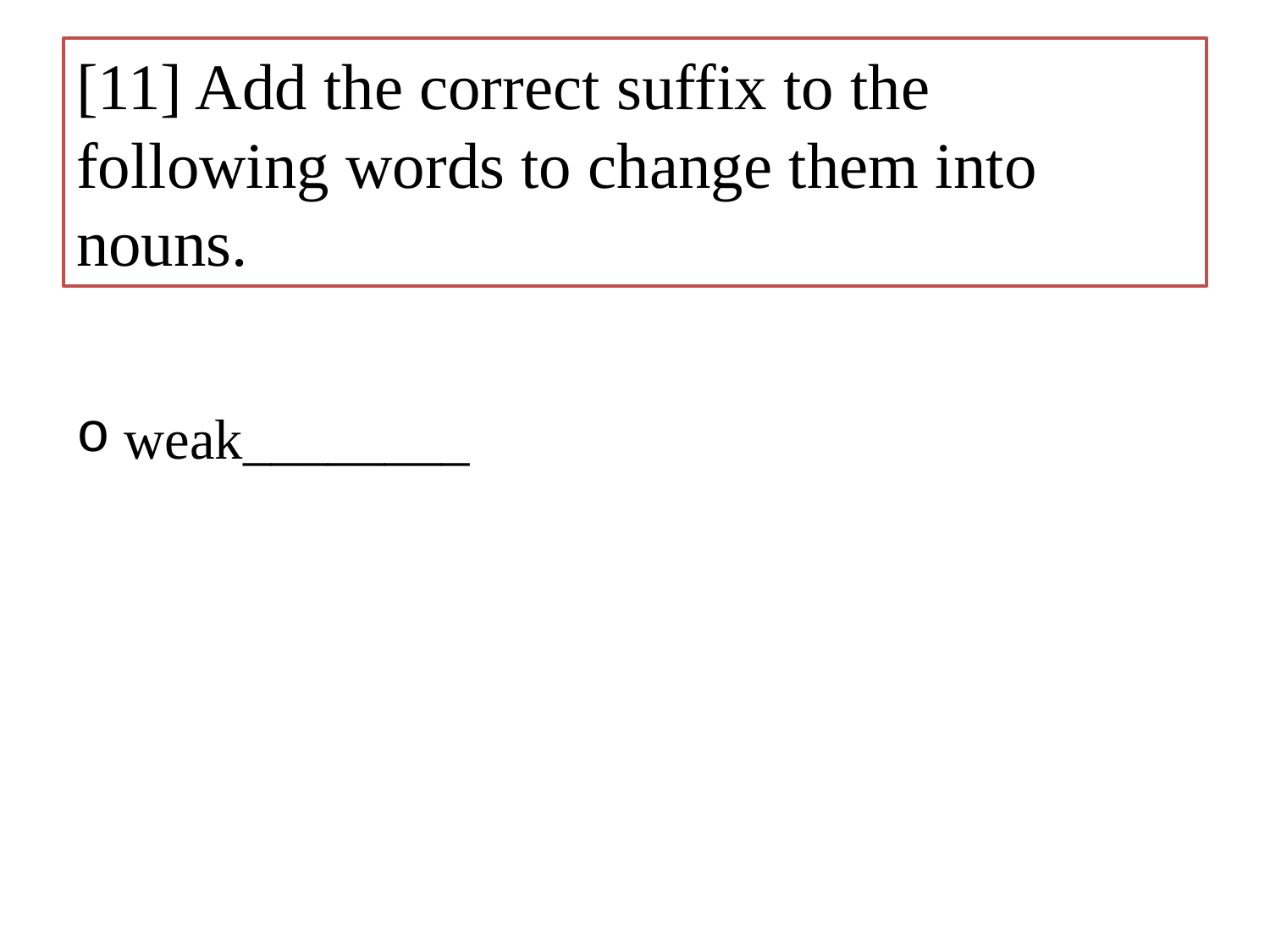

# [11] Add the correct suffix to the following words to change them into nouns.
weak________